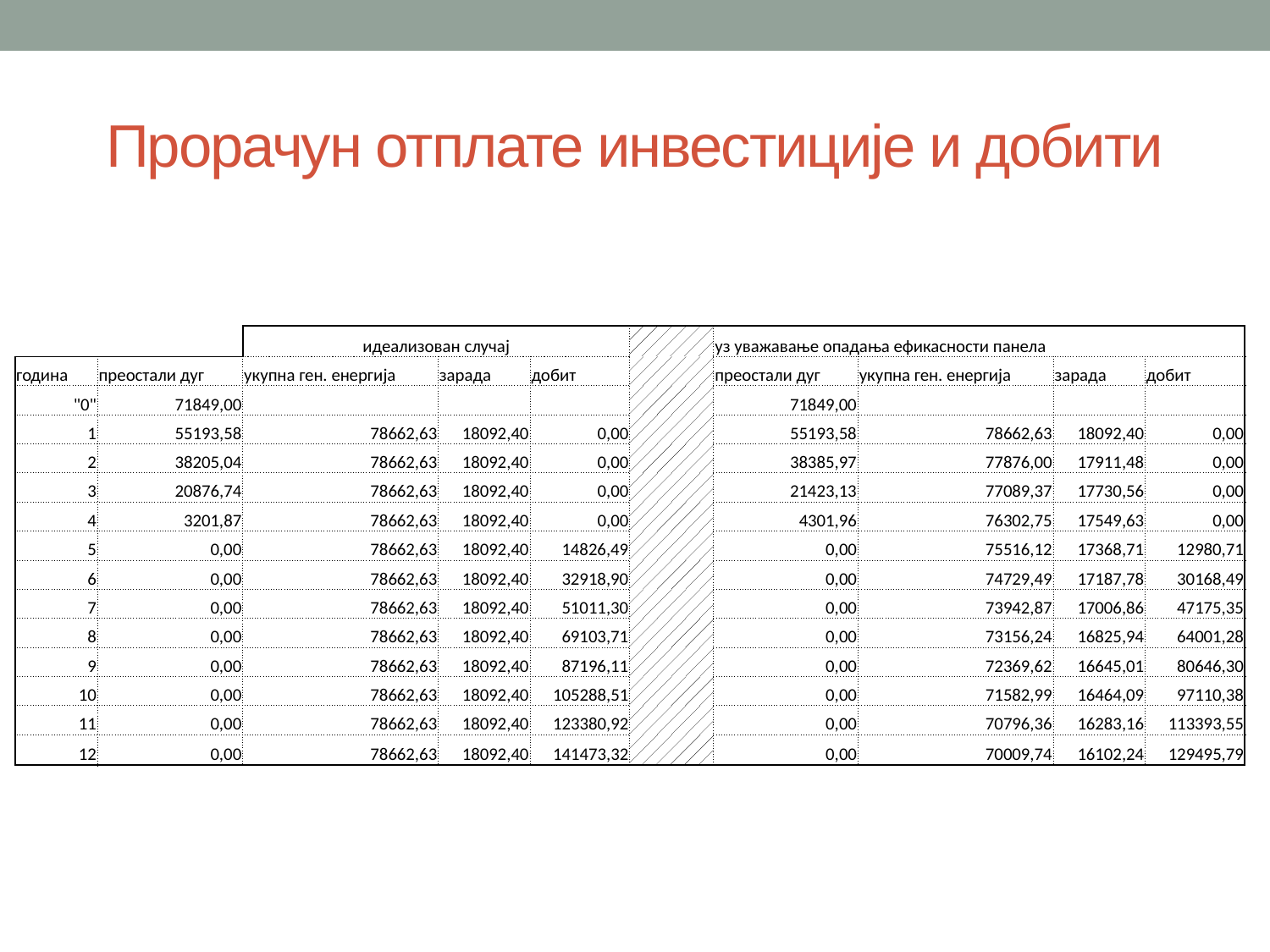

# Прорачун отплате инвестиције и добити
|  |  | идеализован случај |  |  |  | уз уважавање опадања ефикасности панела |  |  |  |
| --- | --- | --- | --- | --- | --- | --- | --- | --- | --- |
| година | преостали дуг | укупна ген. енергија | зарада | добит |  | преостали дуг | укупна ген. енергија | зарада | добит |
| "0" | 71849,00 |  |  |  |  | 71849,00 |  |  |  |
| 1 | 55193,58 | 78662,63 | 18092,40 | 0,00 |  | 55193,58 | 78662,63 | 18092,40 | 0,00 |
| 2 | 38205,04 | 78662,63 | 18092,40 | 0,00 |  | 38385,97 | 77876,00 | 17911,48 | 0,00 |
| 3 | 20876,74 | 78662,63 | 18092,40 | 0,00 |  | 21423,13 | 77089,37 | 17730,56 | 0,00 |
| 4 | 3201,87 | 78662,63 | 18092,40 | 0,00 |  | 4301,96 | 76302,75 | 17549,63 | 0,00 |
| 5 | 0,00 | 78662,63 | 18092,40 | 14826,49 |  | 0,00 | 75516,12 | 17368,71 | 12980,71 |
| 6 | 0,00 | 78662,63 | 18092,40 | 32918,90 |  | 0,00 | 74729,49 | 17187,78 | 30168,49 |
| 7 | 0,00 | 78662,63 | 18092,40 | 51011,30 |  | 0,00 | 73942,87 | 17006,86 | 47175,35 |
| 8 | 0,00 | 78662,63 | 18092,40 | 69103,71 |  | 0,00 | 73156,24 | 16825,94 | 64001,28 |
| 9 | 0,00 | 78662,63 | 18092,40 | 87196,11 |  | 0,00 | 72369,62 | 16645,01 | 80646,30 |
| 10 | 0,00 | 78662,63 | 18092,40 | 105288,51 |  | 0,00 | 71582,99 | 16464,09 | 97110,38 |
| 11 | 0,00 | 78662,63 | 18092,40 | 123380,92 |  | 0,00 | 70796,36 | 16283,16 | 113393,55 |
| 12 | 0,00 | 78662,63 | 18092,40 | 141473,32 |  | 0,00 | 70009,74 | 16102,24 | 129495,79 |